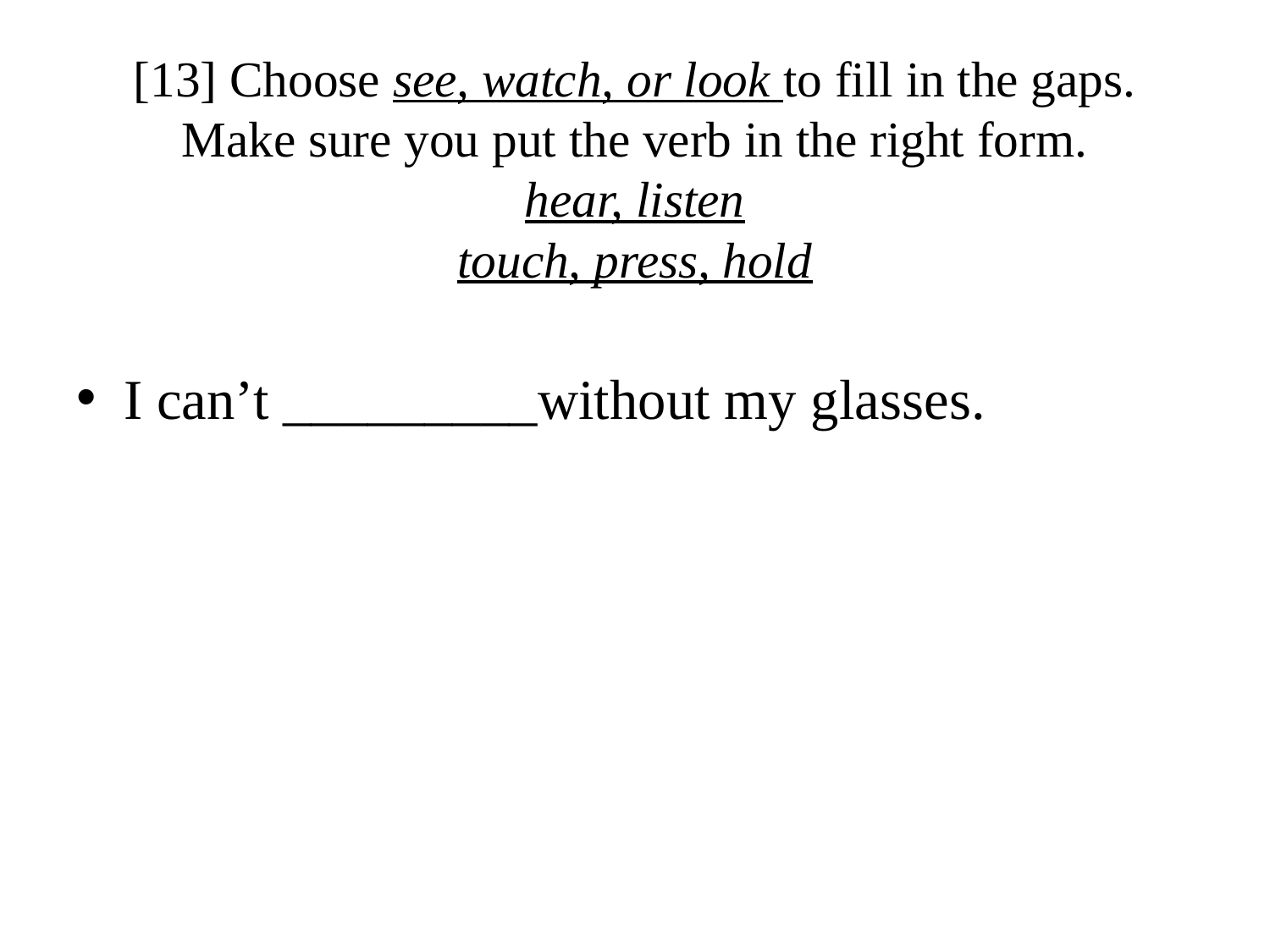

# [13] Choose see, watch, or look to fill in the gaps. Make sure you put the verb in the right form. hear, listen touch, press, hold
I can’t _________without my glasses.